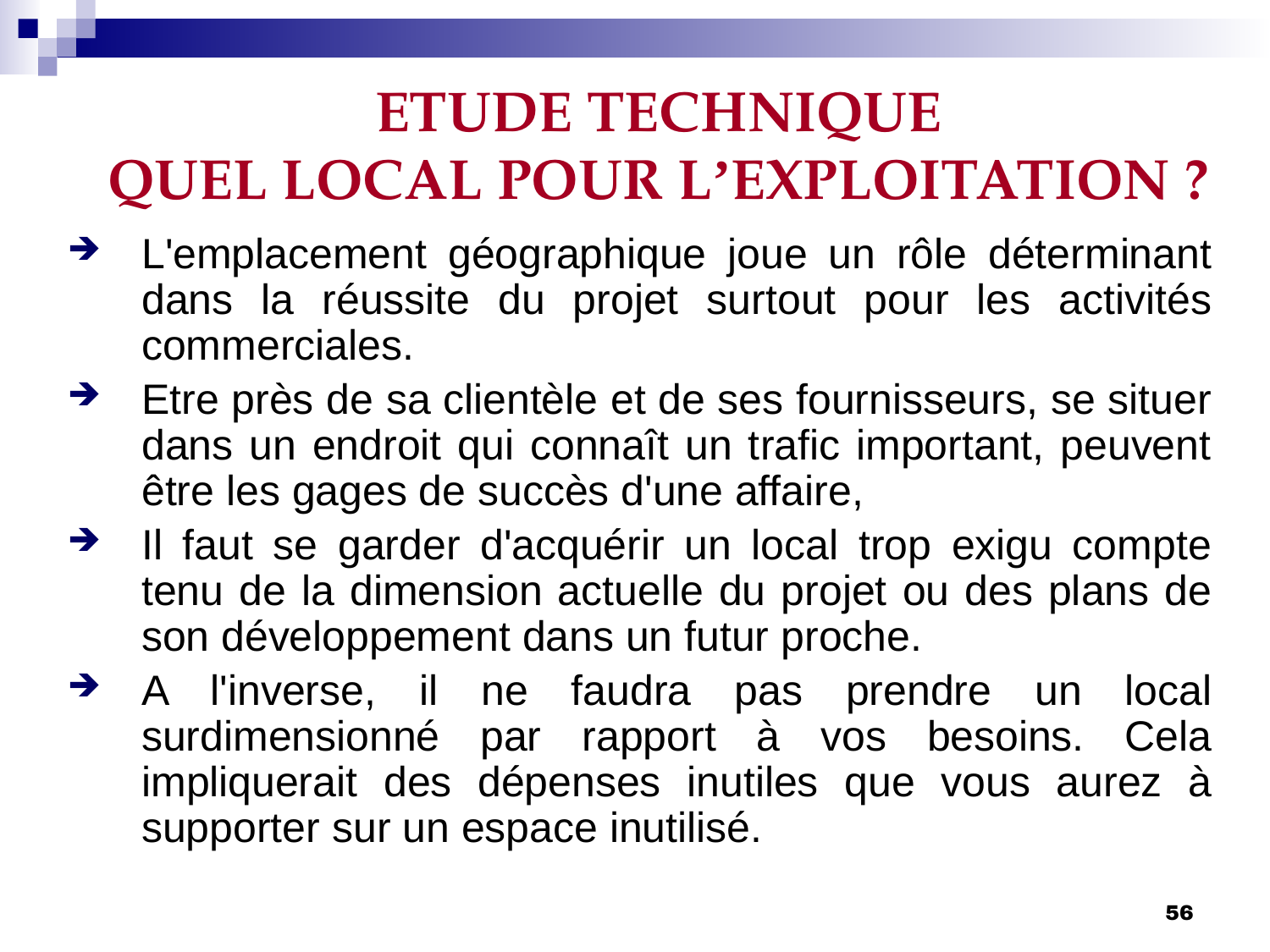

ETUDE TECHNIQUE
QUEL LOCAL POUR L’EXPLOITATION ?
L'emplacement géographique joue un rôle déterminant dans la réussite du projet surtout pour les activités commerciales.
Etre près de sa clientèle et de ses fournisseurs, se situer dans un endroit qui connaît un trafic important, peuvent être les gages de succès d'une affaire,
Il faut se garder d'acquérir un local trop exigu compte tenu de la dimension actuelle du projet ou des plans de son développement dans un futur proche.
A l'inverse, il ne faudra pas prendre un local surdimensionné par rapport à vos besoins. Cela impliquerait des dépenses inutiles que vous aurez à supporter sur un espace inutilisé.
56